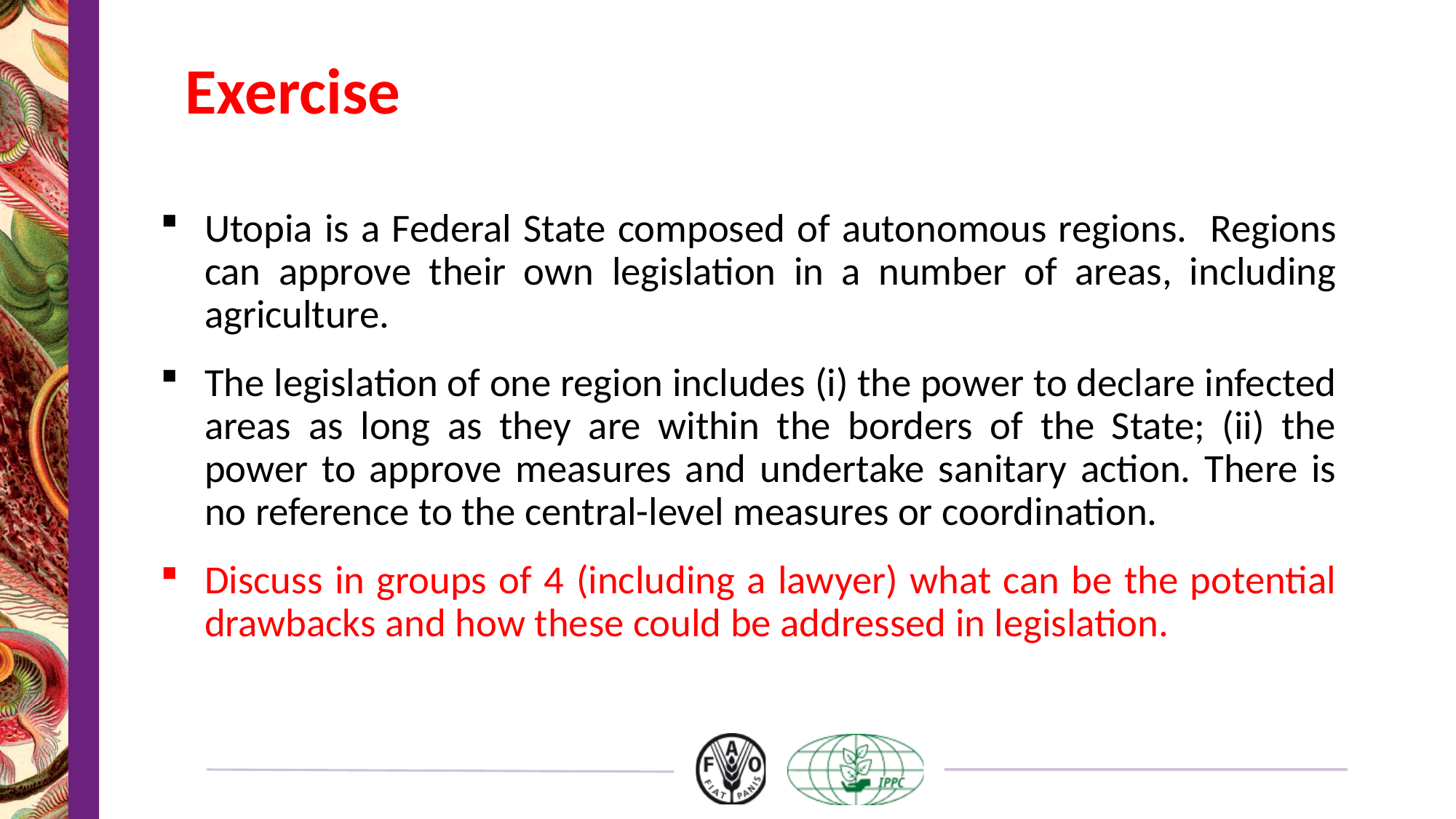

# Exercise
Utopia is a Federal State composed of autonomous regions.  Regions can approve their own legislation in a number of areas, including agriculture.
The legislation of one region includes (i) the power to declare infected areas as long as they are within the borders of the State; (ii) the power to approve measures and undertake sanitary action. There is no reference to the central-level measures or coordination.
Discuss in groups of 4 (including a lawyer) what can be the potential drawbacks and how these could be addressed in legislation.